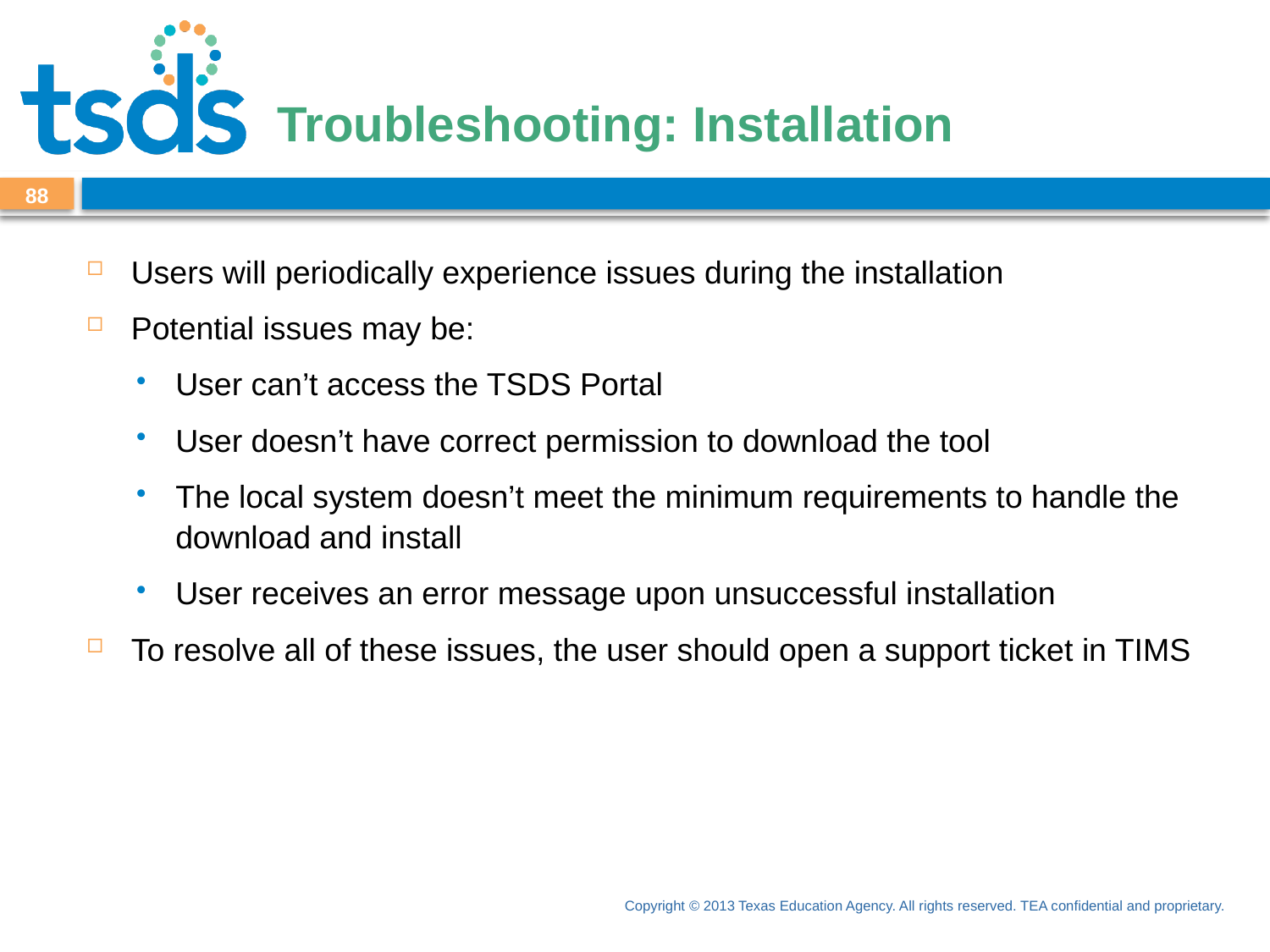

# Troubleshooting: Installation
88
Users will periodically experience issues during the installation
Potential issues may be:
User can’t access the TSDS Portal
User doesn’t have correct permission to download the tool
The local system doesn’t meet the minimum requirements to handle the download and install
User receives an error message upon unsuccessful installation
To resolve all of these issues, the user should open a support ticket in TIMS